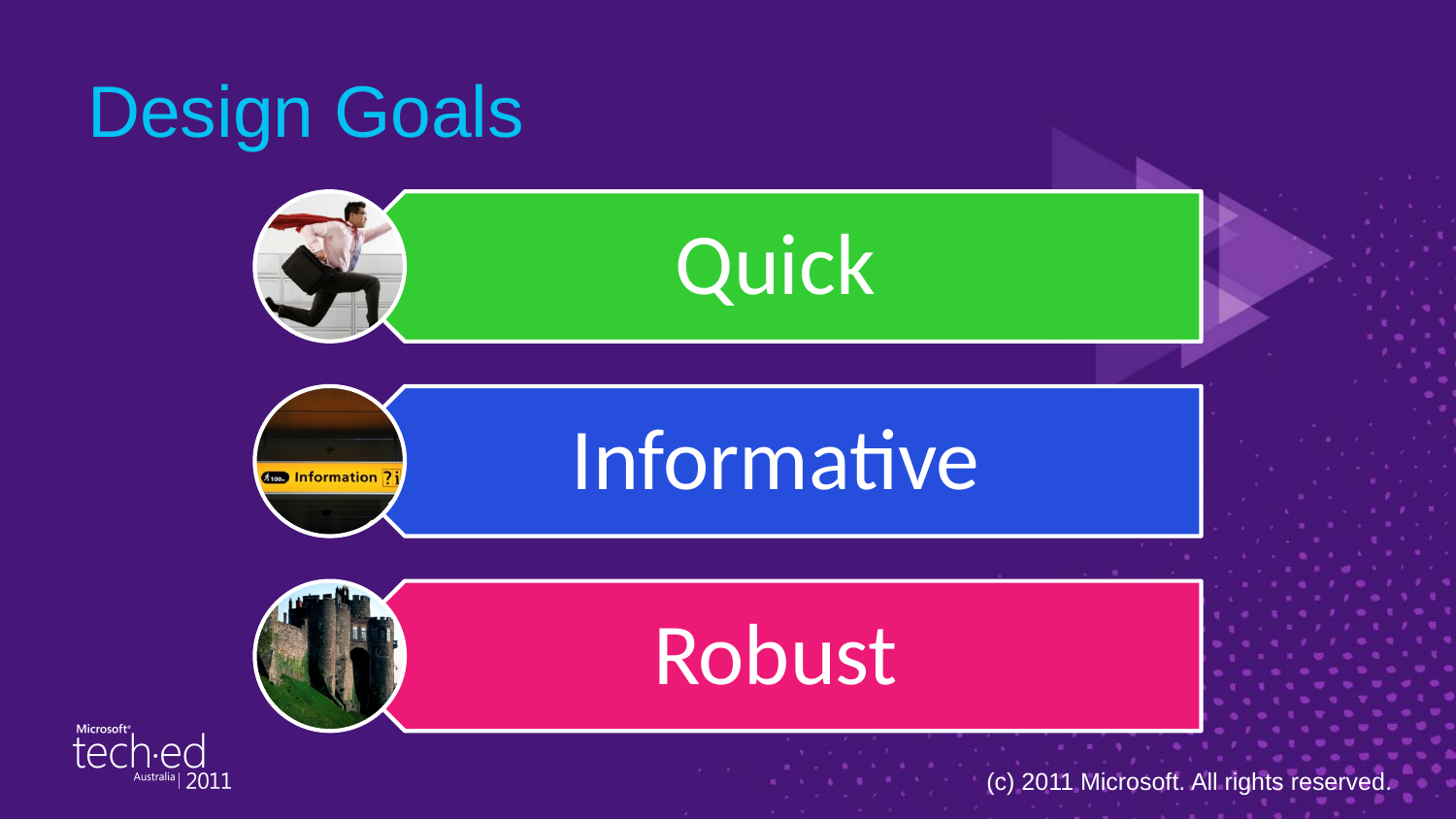

# Design Goals
Quick
Informative
Robust
(c) 2011 Microsoft. All rights reserved.